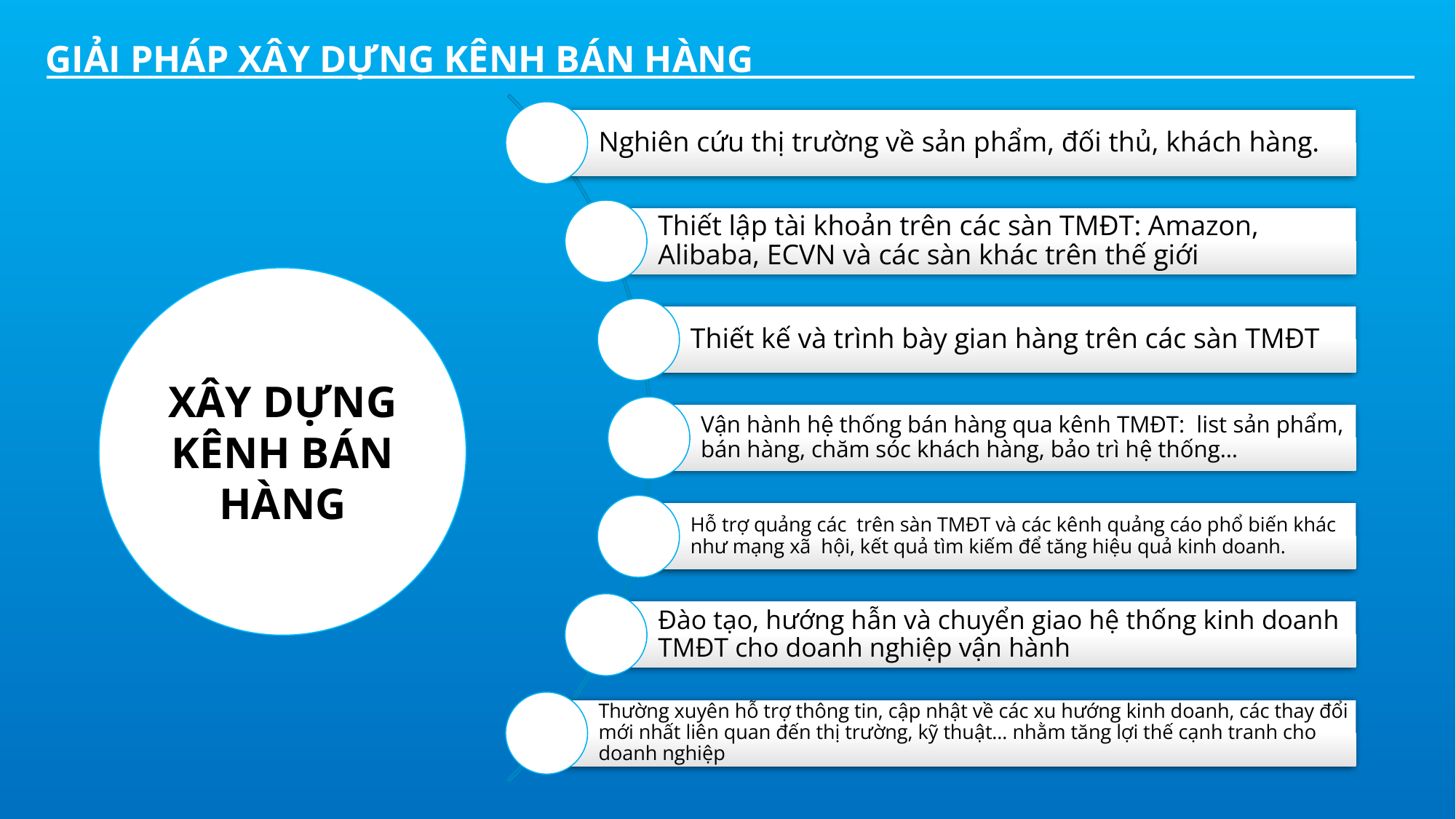

Nghiên cứu thị trường về sản phẩm, đối thủ, khách hàng.

Thiết lập tài khoản trên các sàn TMĐT: Amazon, Alibaba, ECVN và các sàn khác trên thế giới

Thiết kế và trình bày gian hàng trên các sàn TMĐT

Vận hành hệ thống bán hàng qua kênh TMĐT:  list sản phẩm, bán hàng, chăm sóc khách hàng, bảo trì hệ thống…

Hỗ trợ quảng các  trên sàn TMĐT và các kênh quảng cáo phổ biến khác như mạng xã  hội, kết quả tìm kiếm để tăng hiệu quả kinh doanh.

Đào tạo, hướng hẫn và chuyển giao hệ thống kinh doanh TMĐT cho doanh nghiệp vận hành

Thường xuyên hỗ trợ thông tin, cập nhật về các xu hướng kinh doanh, các thay đổi mới nhất liên quan đến thị trường, kỹ thuật… nhằm tăng lợi thế cạnh tranh cho doanh nghiệp
GIẢI PHÁP XÂY DỰNG KÊNH BÁN HÀNG
XÂY DỰNG KÊNH BÁN HÀNG